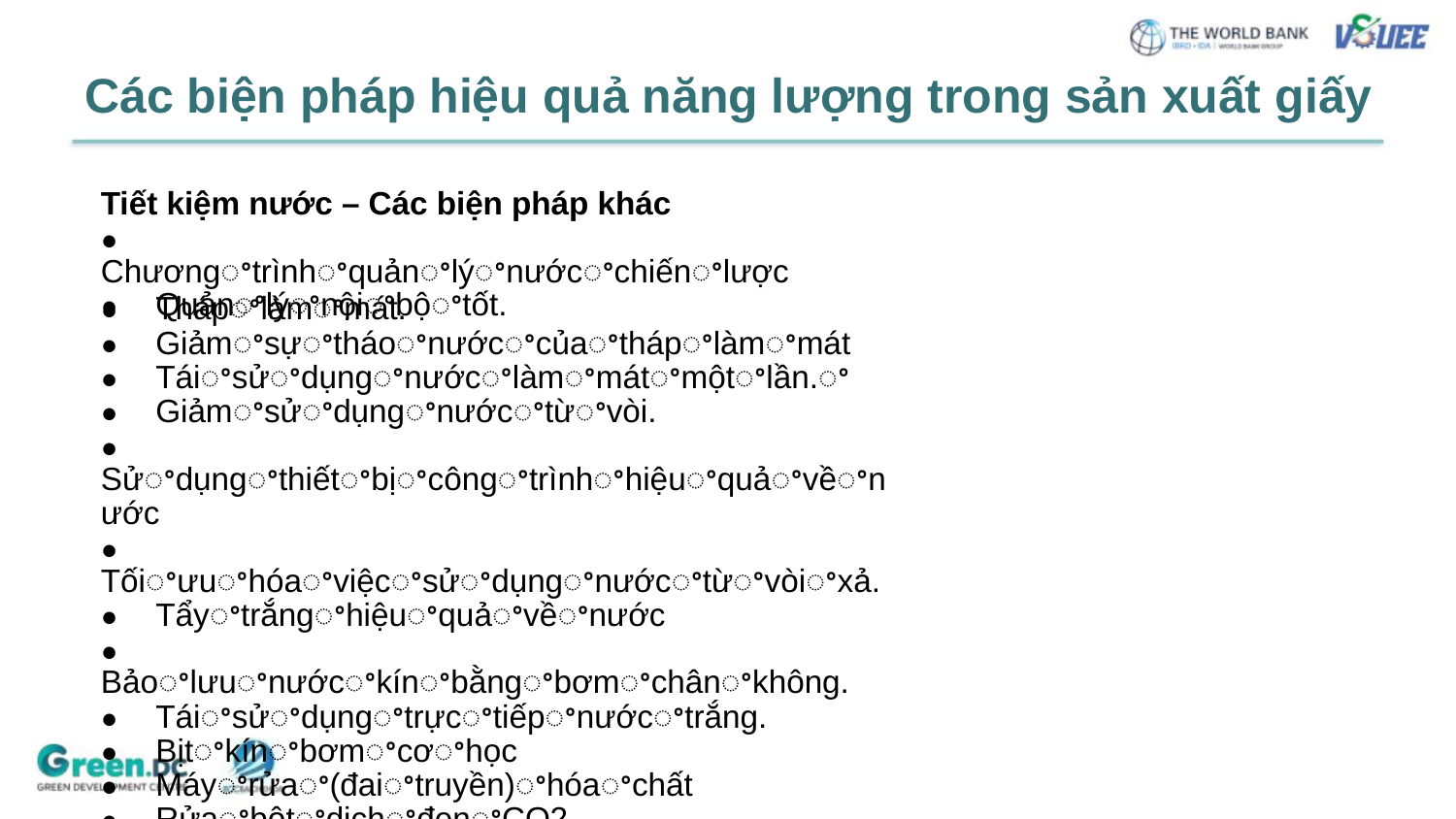

Các biện pháp hiệu quả năng lượng trong sản xuất giấy
Tiết kiệm nước – Các biện pháp khác
● Chươngꢀtrìnhꢀquảnꢀlýꢀnướcꢀchiếnꢀlược
● Quảnꢀlýꢀnộiꢀbộꢀtốt.
● Thápꢀlàmꢀmát.
● Giảmꢀsựꢀtháoꢀnướcꢀcủaꢀthápꢀlàmꢀmát
● Táiꢀsửꢀdụngꢀnướcꢀlàmꢀmátꢀmộtꢀlần.ꢀ
● Giảmꢀsửꢀdụngꢀnướcꢀtừꢀvòi.
● Sửꢀdụngꢀthiếtꢀbịꢀcôngꢀtrìnhꢀhiệuꢀquảꢀvềꢀnước
● Tốiꢀưuꢀhóaꢀviệcꢀsửꢀdụngꢀnướcꢀtừꢀvòiꢀxả.
● Tẩyꢀtrắngꢀhiệuꢀquảꢀvềꢀnước
● Bảoꢀlưuꢀnướcꢀkínꢀbằngꢀbơmꢀchânꢀkhông.
● Táiꢀsửꢀdụngꢀtrựcꢀtiếpꢀnướcꢀtrắng.
● Bịtꢀkínꢀbơmꢀcơꢀhọc
● Máyꢀrửaꢀ(đaiꢀtruyền)ꢀhóaꢀchất
● RửaꢀbộtꢀdịchꢀđenꢀCO2